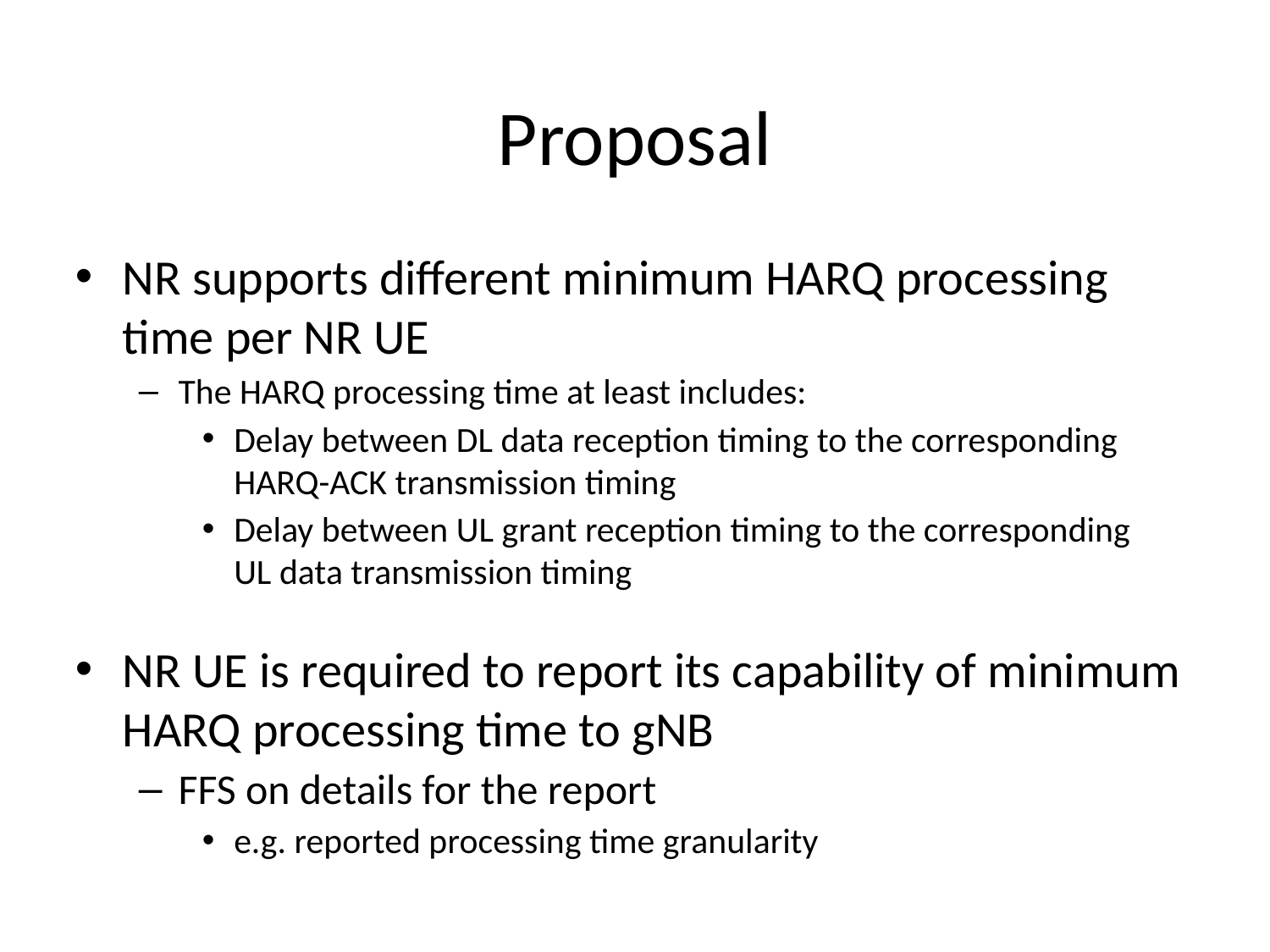

# Proposal
NR supports different minimum HARQ processing time per NR UE
The HARQ processing time at least includes:
Delay between DL data reception timing to the corresponding HARQ-ACK transmission timing
Delay between UL grant reception timing to the corresponding
UL data transmission timing

NR UE is required to report its capability of minimum HARQ processing time to gNB
FFS on details for the report
e.g. reported processing time granularity